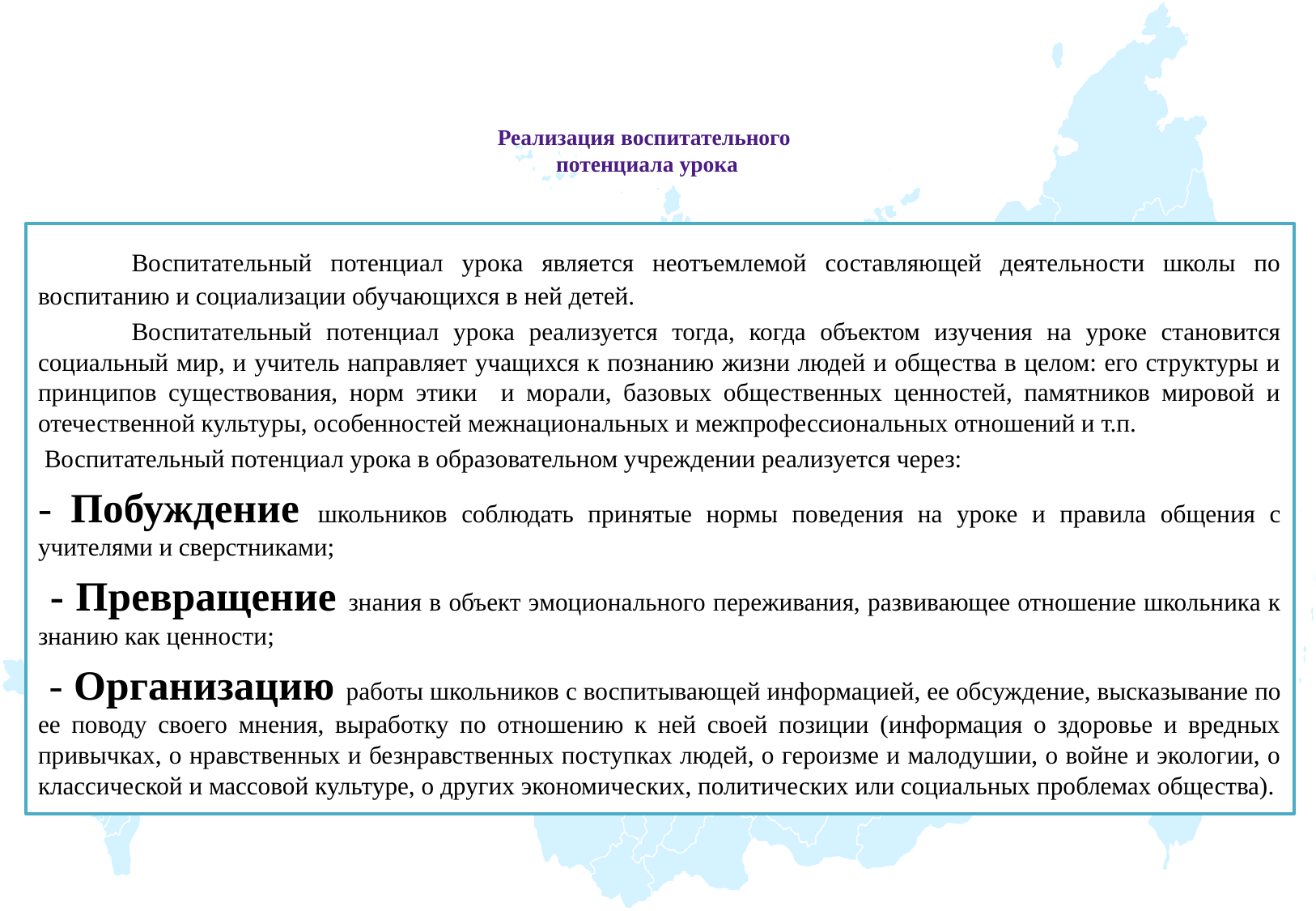

# Реализация воспитательного потенциала урока
	Воспитательный потенциал урока является неотъемлемой составляющей деятельности школы по воспитанию и социализации обучающихся в ней детей.
	Воспитательный потенциал урока реализуется тогда, когда объектом изучения на уроке становится социальный мир, и учитель направляет учащихся к познанию жизни людей и общества в целом: его структуры и принципов существования, норм этики  и морали, базовых общественных ценностей, памятников мировой и отечественной культуры, особенностей межнациональных и межпрофессиональных отношений и т.п.
 Воспитательный потенциал урока в образовательном учреждении реализуется через:
- Побуждение школьников соблюдать принятые нормы поведения на уроке и правила общения с учителями и сверстниками;
 - Превращение знания в объект эмоционального переживания, развивающее отношение школьника к знанию как ценности;
 - Организацию работы школьников с воспитывающей информацией, ее обсуждение, высказывание по ее поводу своего мнения, выработку по отношению к ней своей позиции (информация о здоровье и вредных привычках, о нравственных и безнравственных поступках людей, о героизме и малодушии, о войне и экологии, о классической и массовой культуре, о других экономических, политических или социальных проблемах общества).